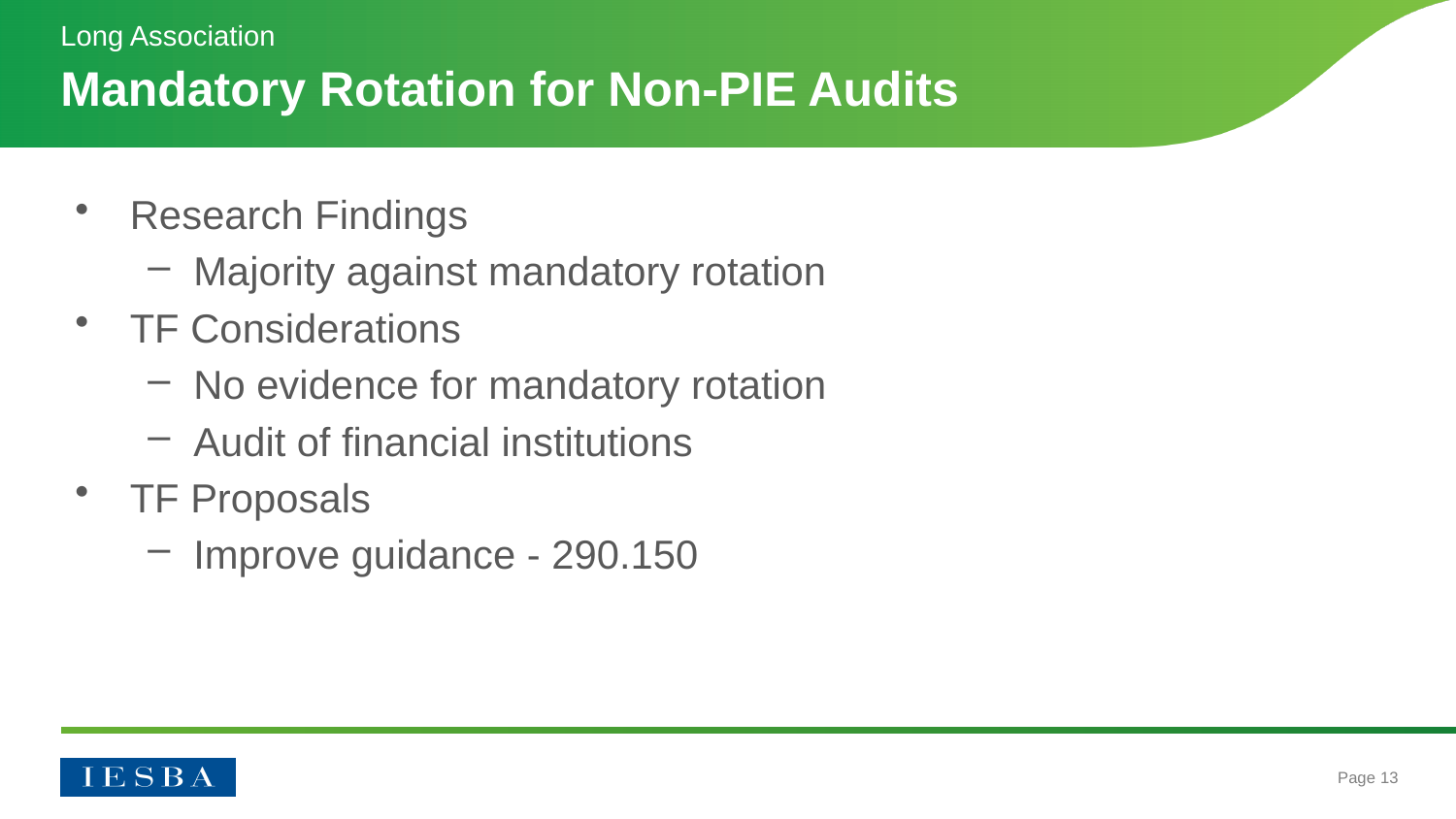

Long Association
# Mandatory Rotation for Non-PIE Audits
Research Findings
Majority against mandatory rotation
TF Considerations
No evidence for mandatory rotation
Audit of financial institutions
TF Proposals
Improve guidance - 290.150